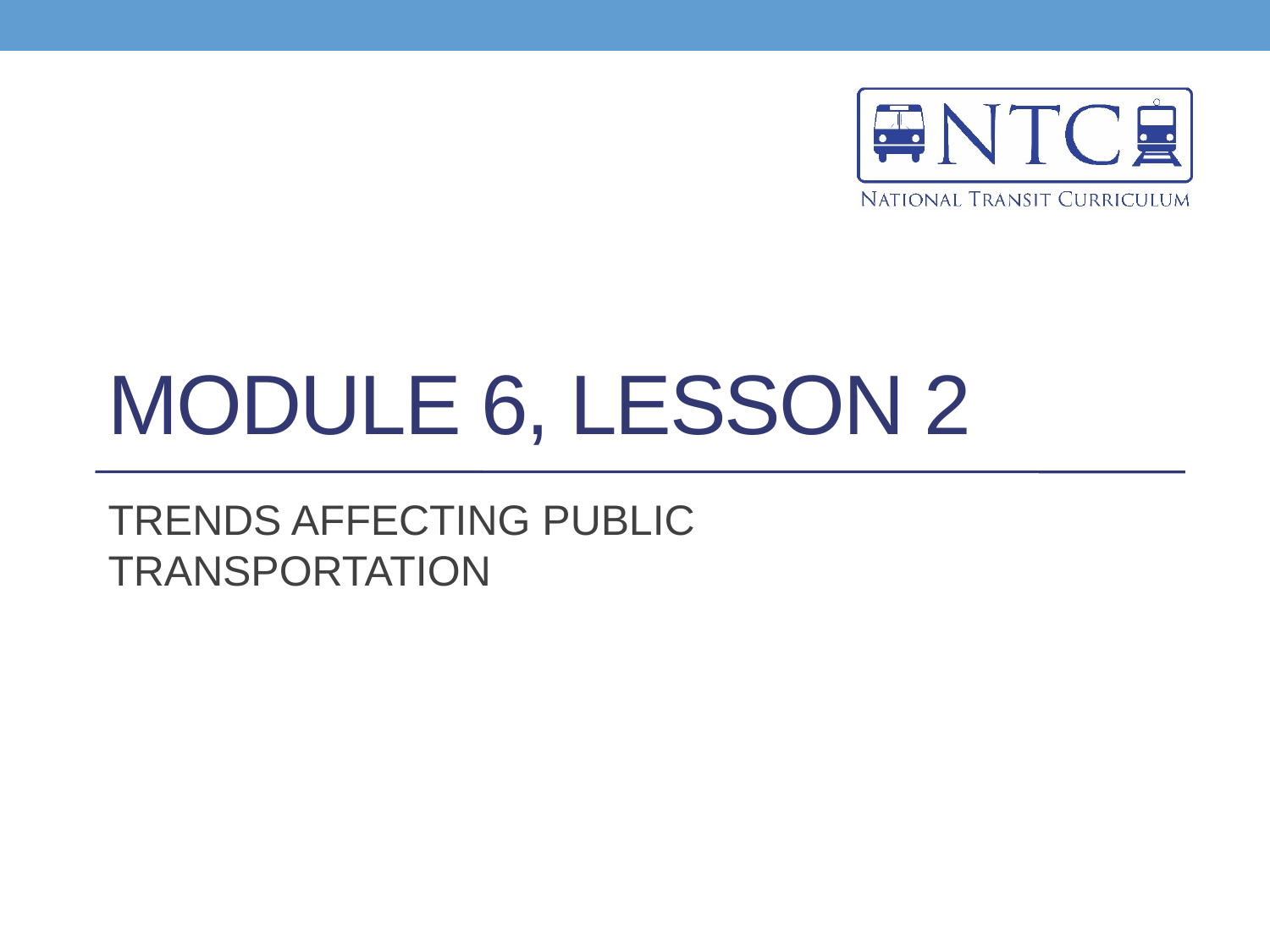

# Module 6, Lesson 2
TRENDS AFFECTING PUBLIC TRANSPORTATION